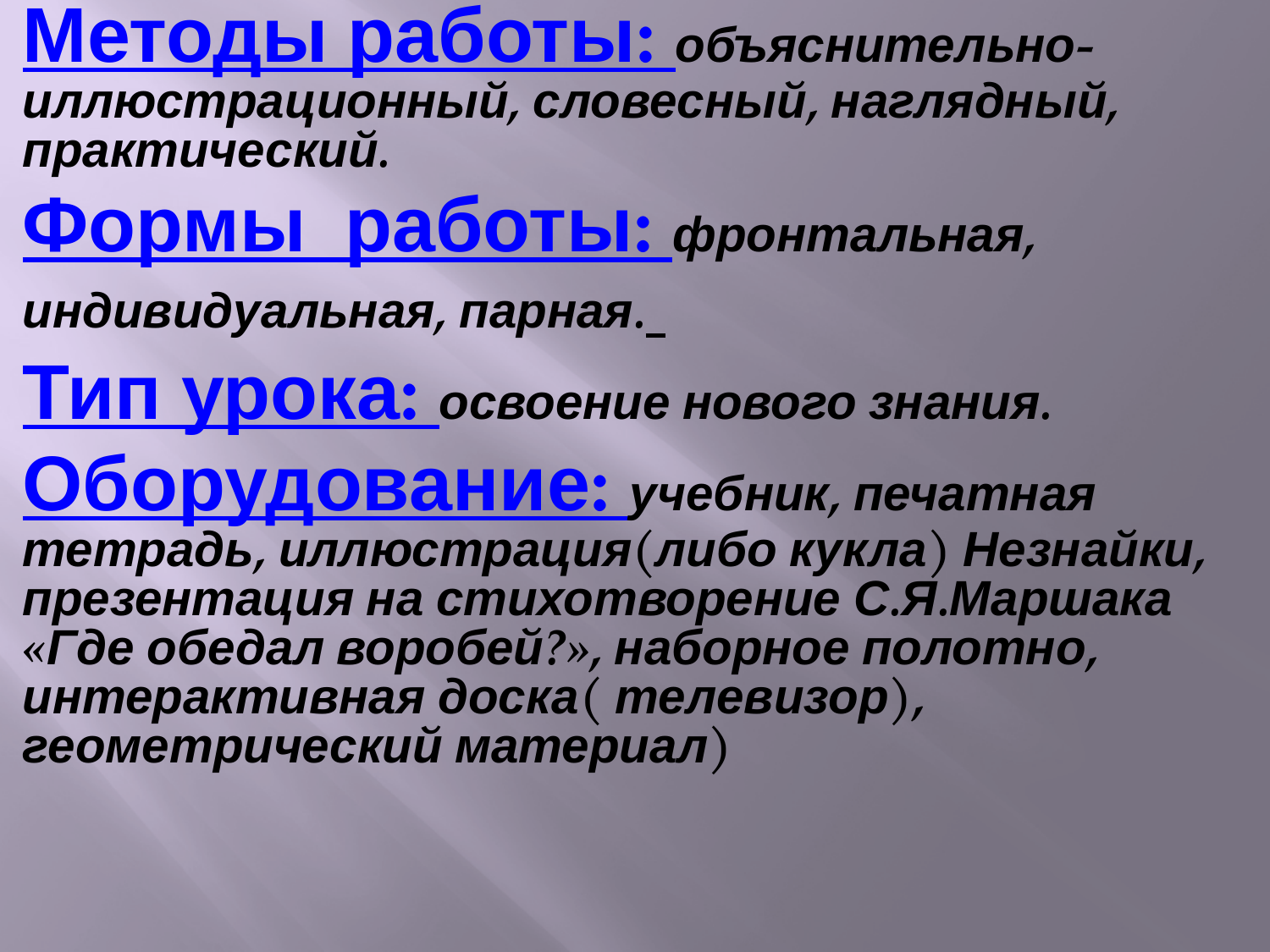

Методы работы: объяснительно-иллюстрационный, словесный, наглядный, практический.
Формы  работы: фронтальная, индивидуальная, парная.
Тип урока: освоение нового знания.
Оборудование: учебник, печатная тетрадь, иллюстрация(либо кукла) Незнайки, презентация на стихотворение С.Я.Маршака «Где обедал воробей?», наборное полотно, интерактивная доска( телевизор), геометрический материал)